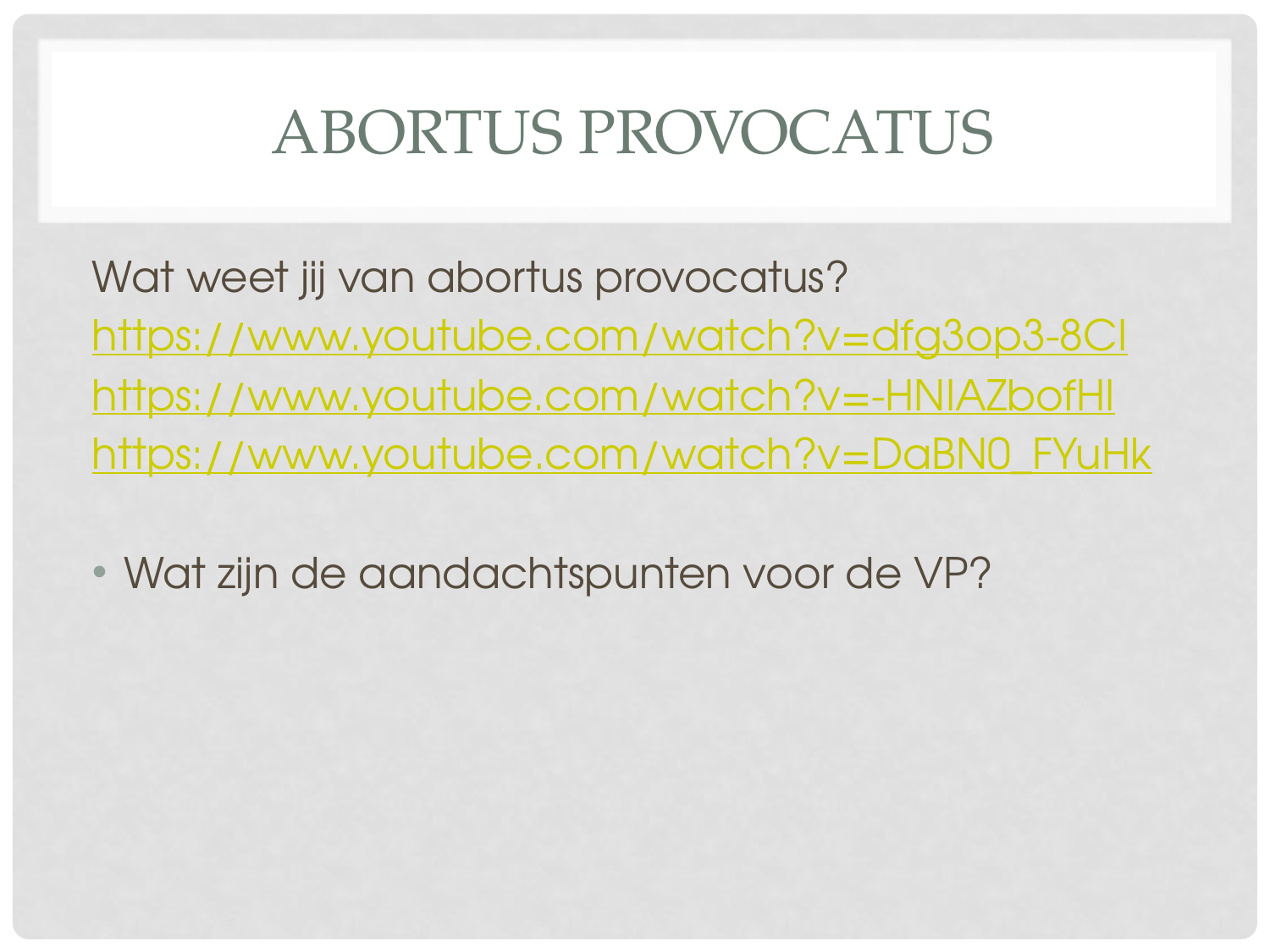

# Abortus provocatus
Wat weet jij van abortus provocatus?
https://www.youtube.com/watch?v=dfg3op3-8CI
https://www.youtube.com/watch?v=-HNIAZbofHI
https://www.youtube.com/watch?v=DaBN0_FYuHk

Wat zijn de aandachtspunten voor de VP?